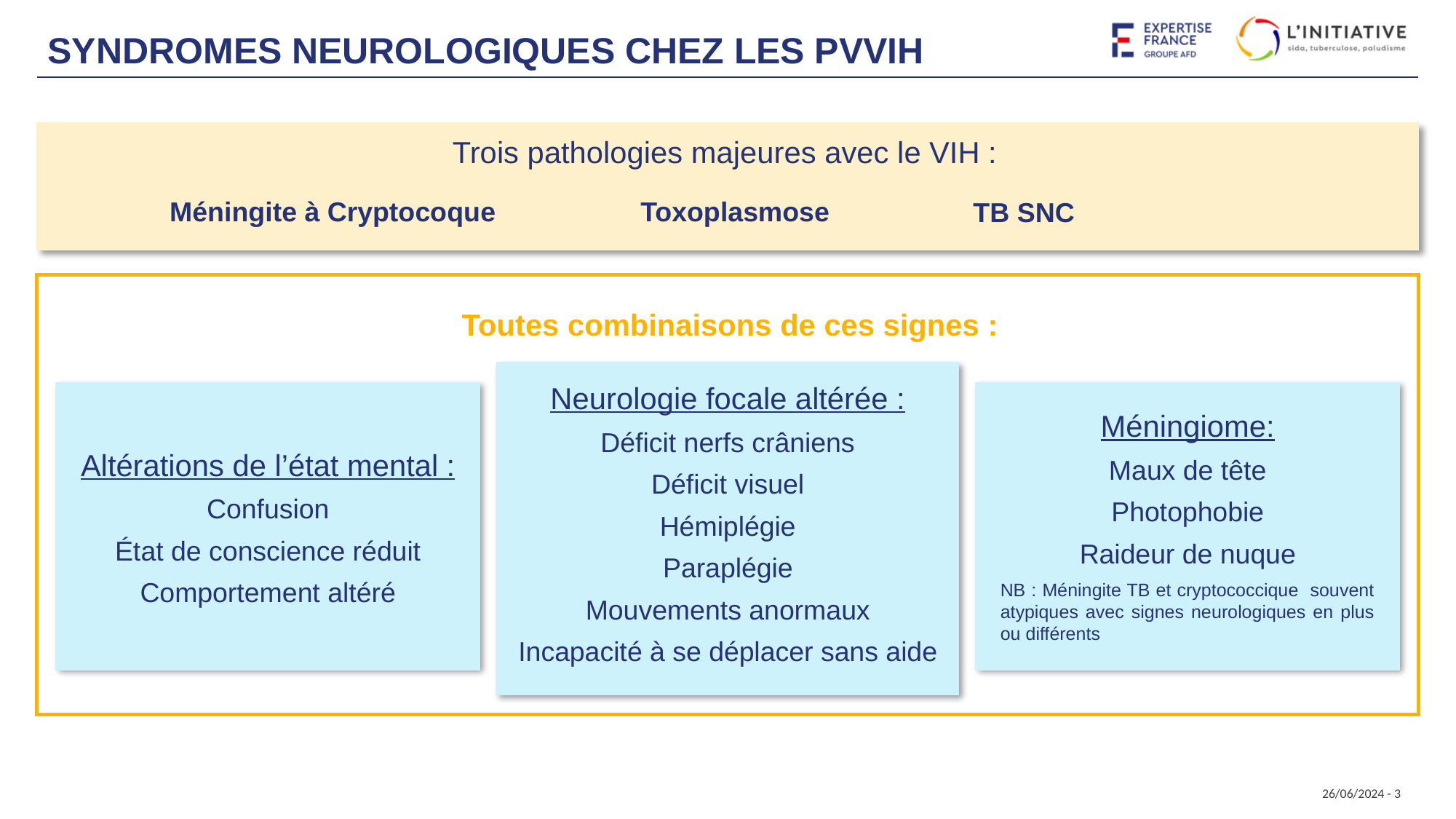

# Syndromes neurologiques chez les pvvih

Trois pathologies majeures avec le VIH :
Méningite à Cryptocoque
Toxoplasmose
TB SNC

Toutes combinaisons de ces signes :

Neurologie focale altérée :
Déficit nerfs crâniens
Déficit visuel
Hémiplégie
Paraplégie
Mouvements anormaux
Incapacité à se déplacer sans aide

Méningiome:
Maux de tête
Photophobie
Raideur de nuque
NB : Méningite TB et cryptococcique  souvent atypiques avec signes neurologiques en plus ou différents
Altérations de l’état mental :
Confusion
État de conscience réduit
Comportement altéré
26/06/2024 - 3